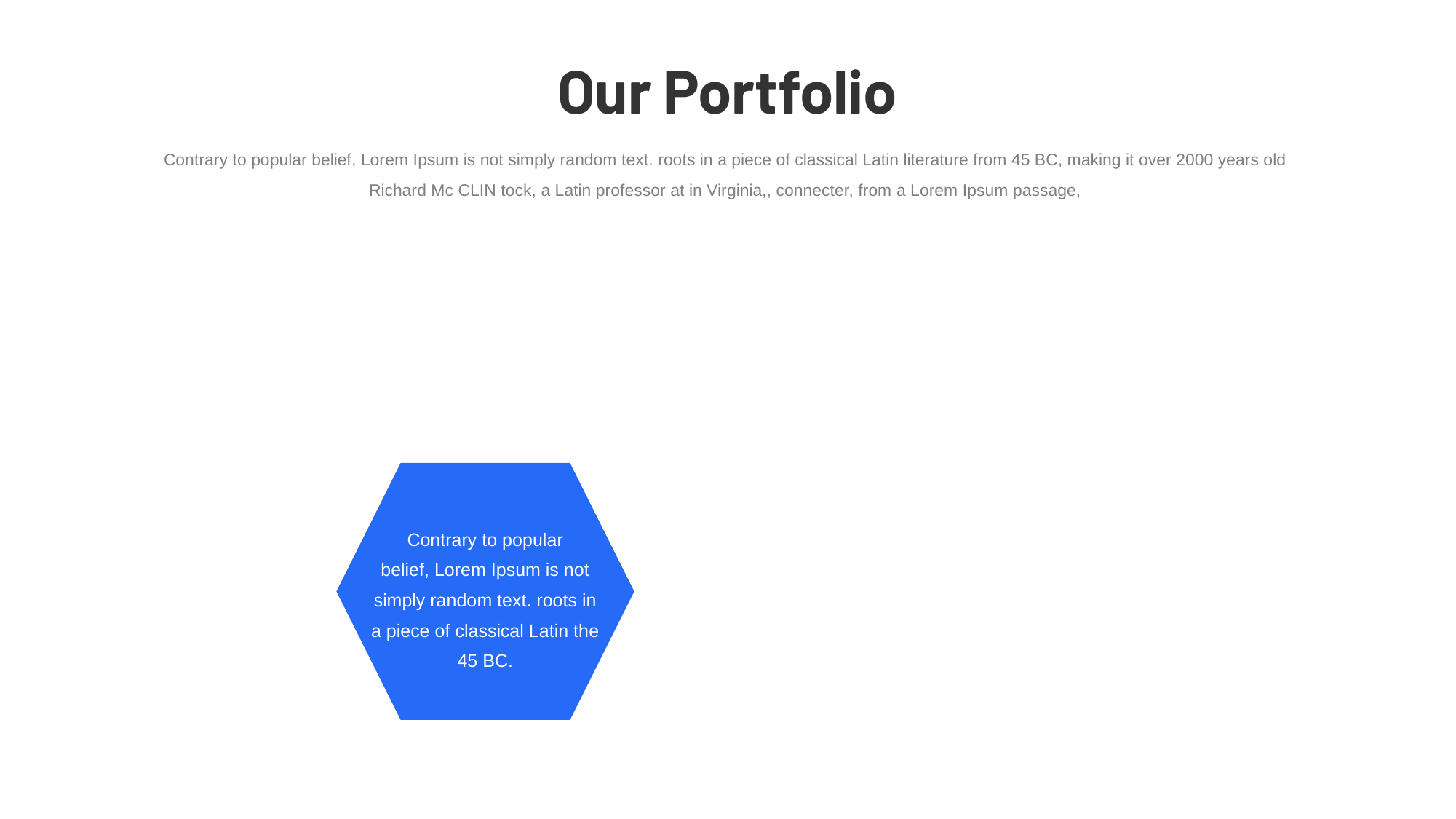

Our Portfolio
Contrary to popular belief, Lorem Ipsum is not simply random text. roots in a piece of classical Latin literature from 45 BC, making it over 2000 years old  Richard Mc CLIN tock, a Latin professor at in Virginia,, connecter, from a Lorem Ipsum passage,

Contrary to popular
belief, Lorem Ipsum is not simply random text. roots in a piece of classical Latin the 45 BC.